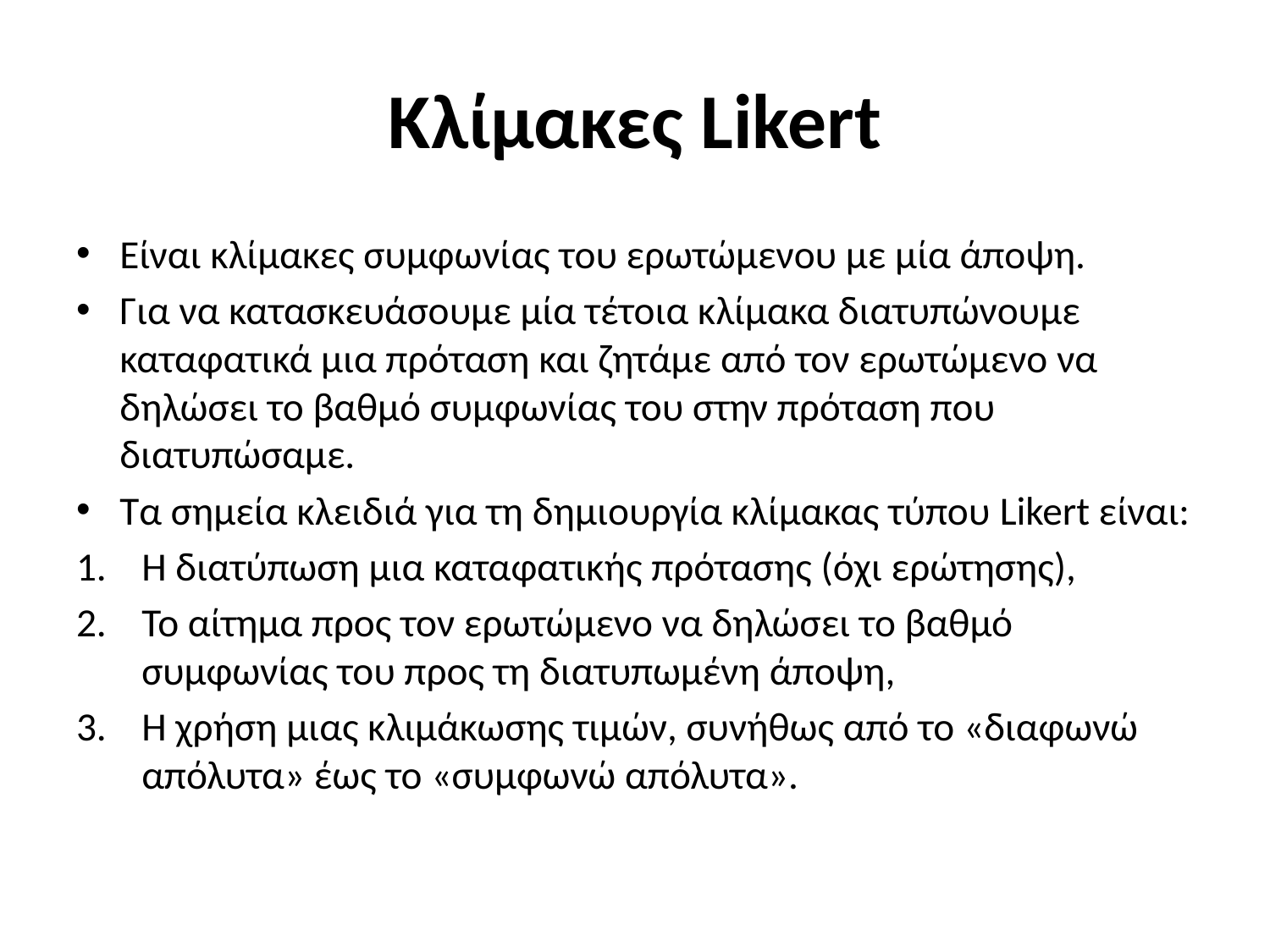

# Κλίμακες Likert
Είναι κλίμακες συμφωνίας του ερωτώμενου με μία άποψη.
Για να κατασκευάσουμε μία τέτοια κλίμακα διατυπώνουμε καταφατικά μια πρόταση και ζητάμε από τον ερωτώμενο να δηλώσει το βαθμό συμφωνίας του στην πρόταση που διατυπώσαμε.
Τα σημεία κλειδιά για τη δημιουργία κλίμακας τύπου Likert είναι:
Η διατύπωση μια καταφατικής πρότασης (όχι ερώτησης),
Το αίτημα προς τον ερωτώμενο να δηλώσει το βαθμό συμφωνίας του προς τη διατυπωμένη άποψη,
Η χρήση μιας κλιμάκωσης τιμών, συνήθως από το «διαφωνώ απόλυτα» έως το «συμφωνώ απόλυτα».